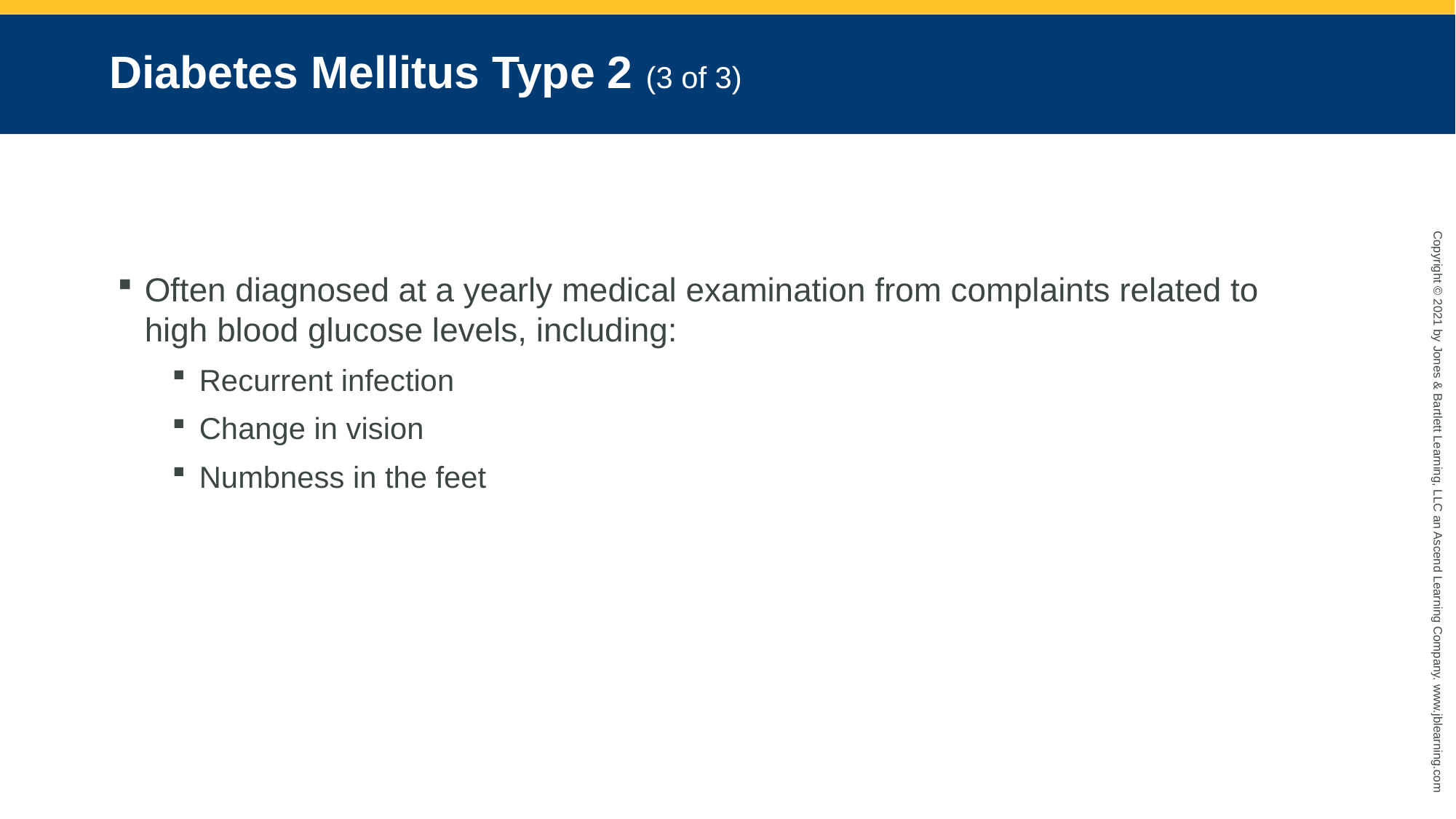

# Diabetes Mellitus Type 2 (3 of 3)
Often diagnosed at a yearly medical examination from complaints related to high blood glucose levels, including:
Recurrent infection
Change in vision
Numbness in the feet